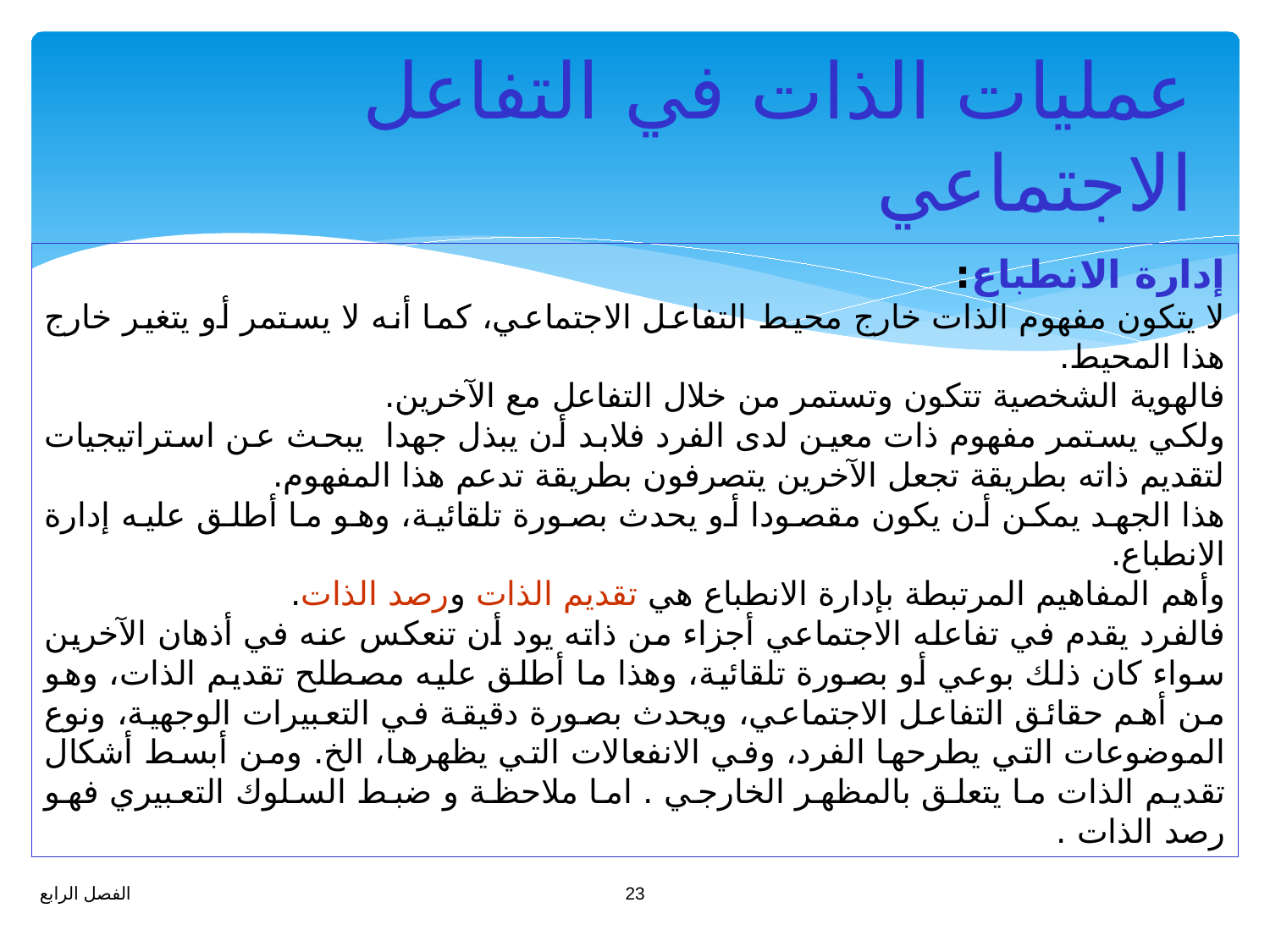

# عمليات الذات في التفاعل الاجتماعي
إدارة الانطباع:
لا يتكون مفهوم الذات خارج محيط التفاعل الاجتماعي، كما أنه لا يستمر أو يتغير خارج هذا المحيط.
فالهوية الشخصية تتكون وتستمر من خلال التفاعل مع الآخرين.
ولكي يستمر مفهوم ذات معين لدى الفرد فلابد أن يبذل جهدا  يبحث عن استراتيجيات لتقديم ذاته بطريقة تجعل الآخرين يتصرفون بطريقة تدعم هذا المفهوم.
هذا الجهد يمكن أن يكون مقصودا أو يحدث بصورة تلقائية، وهو ما أطلق عليه إدارة الانطباع.
وأهم المفاهيم المرتبطة بإدارة الانطباع هي تقديم الذات ورصد الذات.
فالفرد يقدم في تفاعله الاجتماعي أجزاء من ذاته يود أن تنعكس عنه في أذهان الآخرين سواء كان ذلك بوعي أو بصورة تلقائية، وهذا ما أطلق عليه مصطلح تقديم الذات، وهو من أهم حقائق التفاعل الاجتماعي، ويحدث بصورة دقيقة في التعبيرات الوجهية، ونوع الموضوعات التي يطرحها الفرد، وفي الانفعالات التي يظهرها، الخ. ومن أبسط أشكال تقديم الذات ما يتعلق بالمظهر الخارجي . اما ملاحظة و ضبط السلوك التعبيري فهو رصد الذات .
23
الفصل الرابع